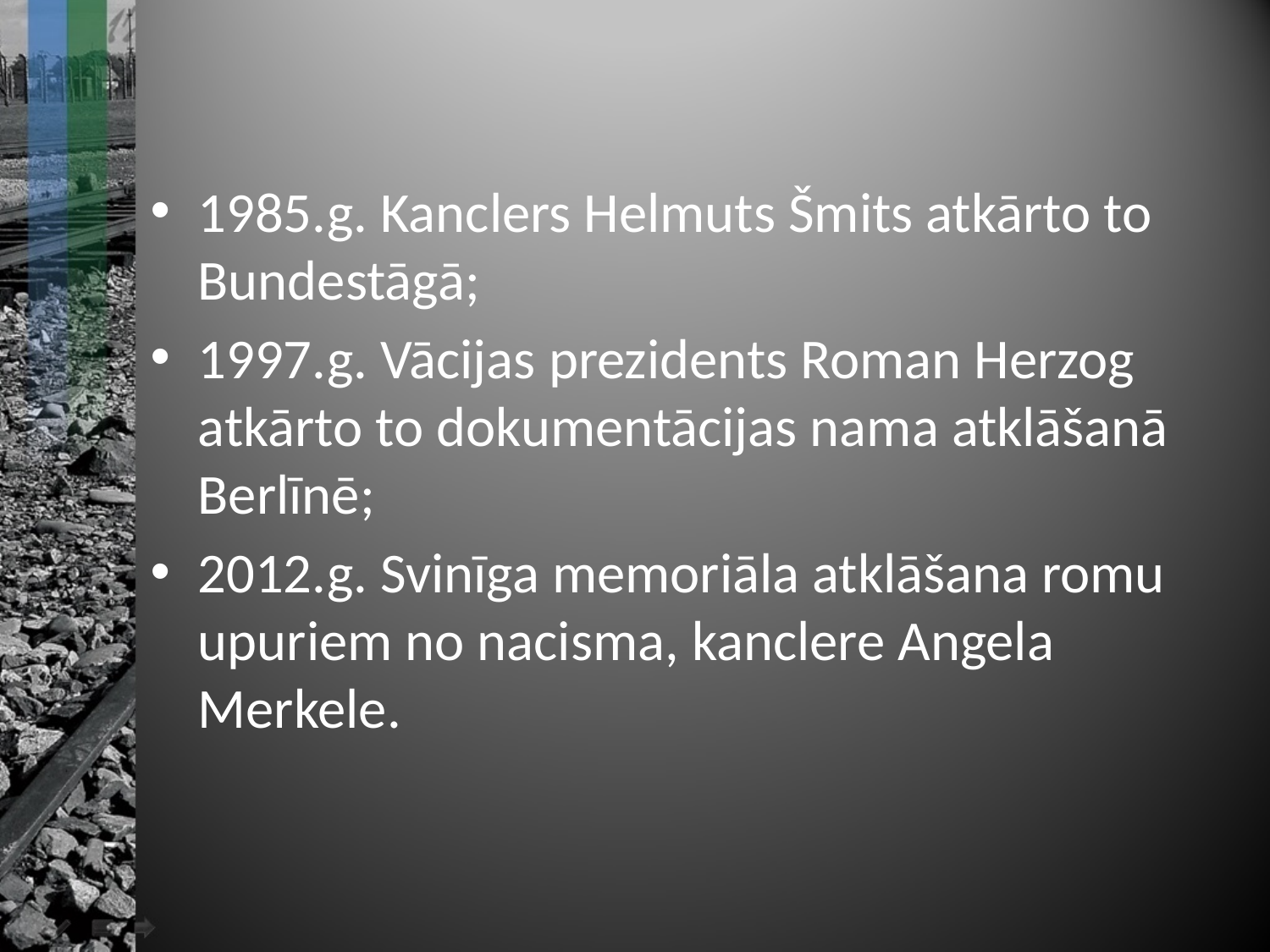

1985.g. Kanclers Helmuts Šmits atkārto to Bundestāgā;
1997.g. Vācijas prezidents Roman Herzog atkārto to dokumentācijas nama atklāšanā Berlīnē;
2012.g. Svinīga memoriāla atklāšana romu upuriem no nacisma, kanclere Angela Merkele.